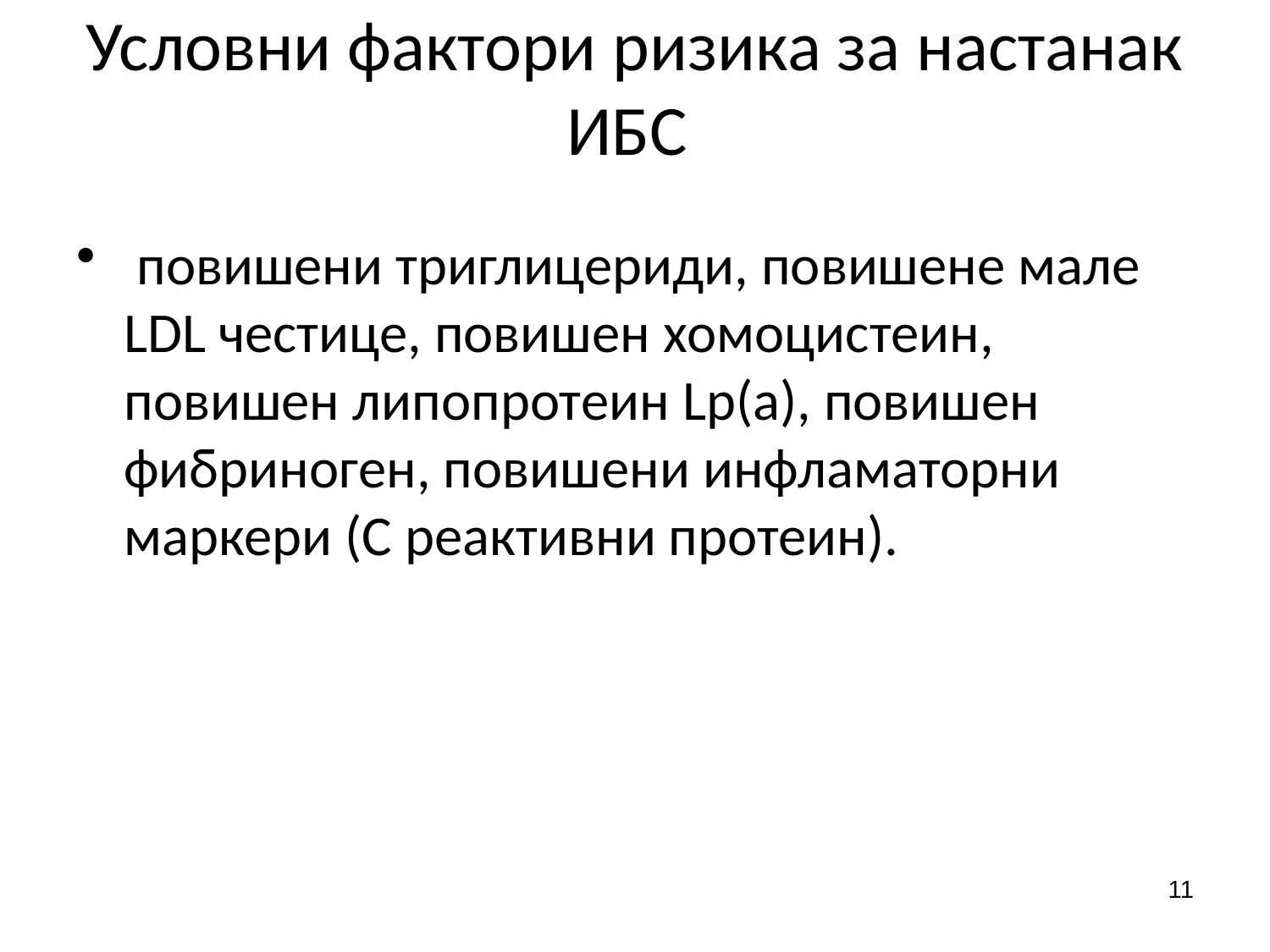

# Условни фактори ризика за настанак ИБС
 повишени триглицериди, повишене мале LDL честице, повишен хомоцистеин, повишен липопротеин Lp(а), повишен фибриноген, повишени инфламаторни маркери (C реактивни протеин).
11